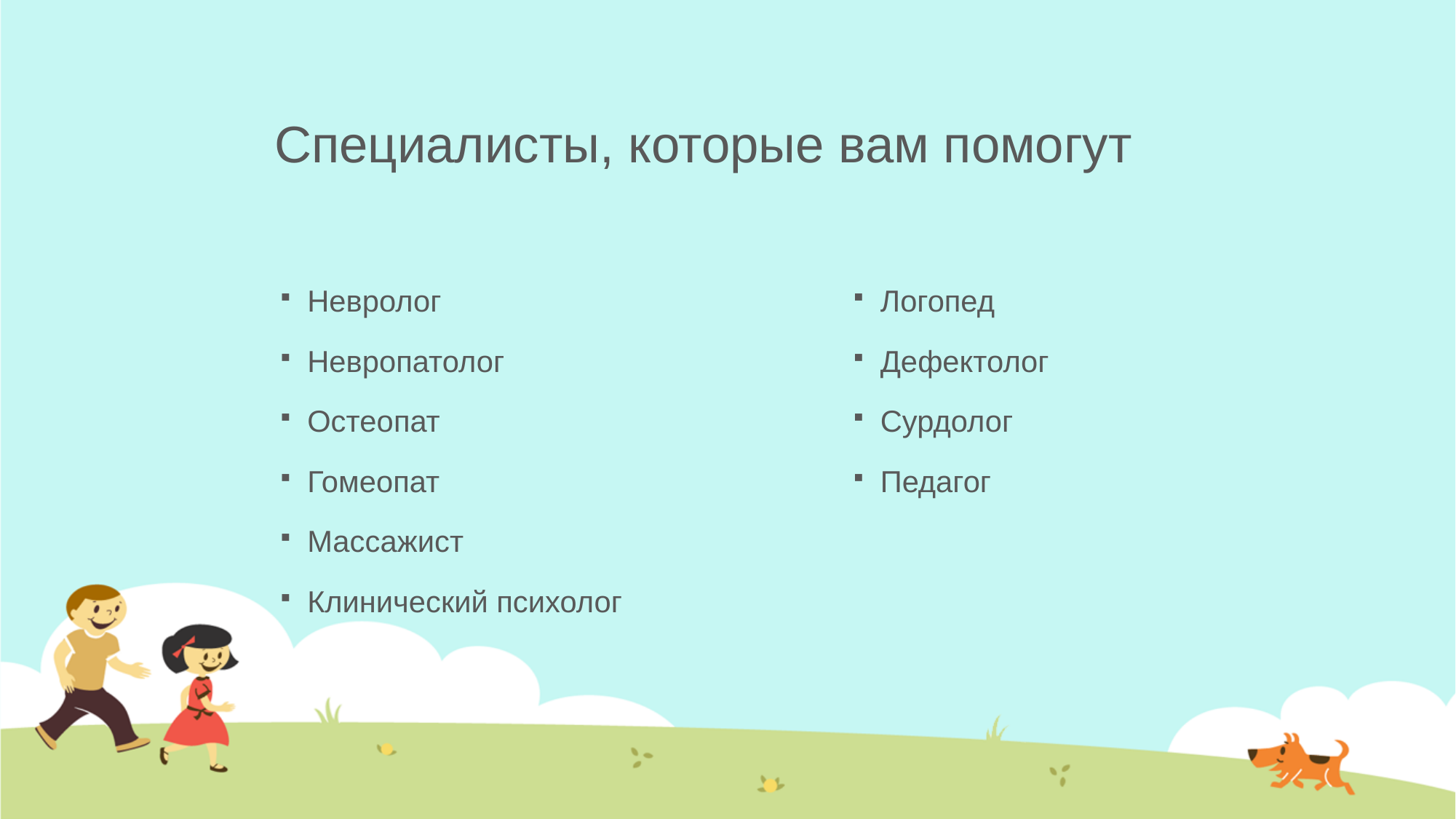

# Специалисты, которые вам помогут
Невролог
Невропатолог
Остеопат
Гомеопат
Массажист
Клинический психолог

Логопед
Дефектолог
Сурдолог
Педагог